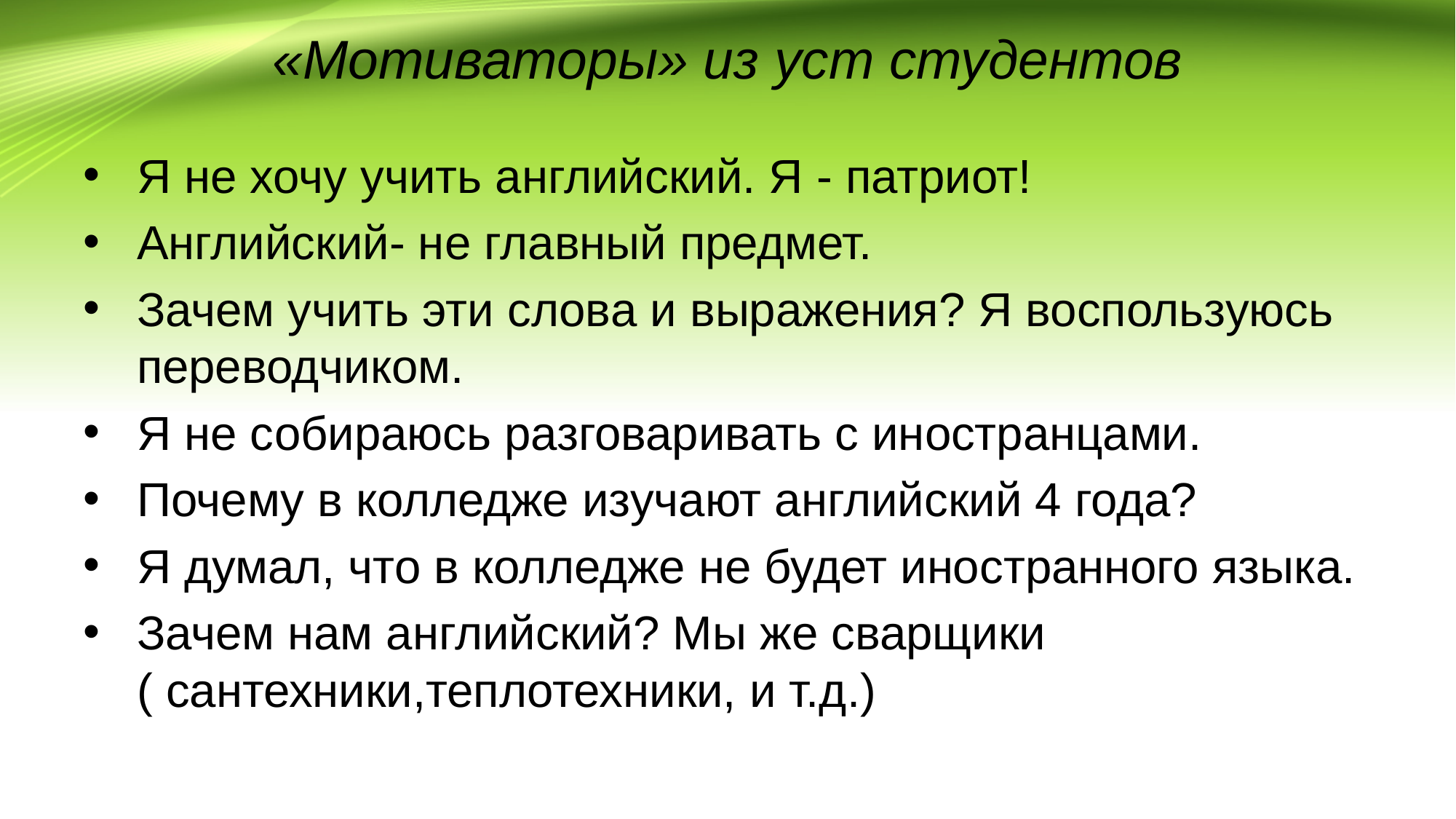

# «Мотиваторы» из уст студентов
Я не хочу учить английский. Я - патриот!
Английский- не главный предмет.
Зачем учить эти слова и выражения? Я воспользуюсь переводчиком.
Я не собираюсь разговаривать с иностранцами.
Почему в колледже изучают английский 4 года?
Я думал, что в колледже не будет иностранного языка.
Зачем нам английский? Мы же сварщики ( сантехники,теплотехники, и т.д.)